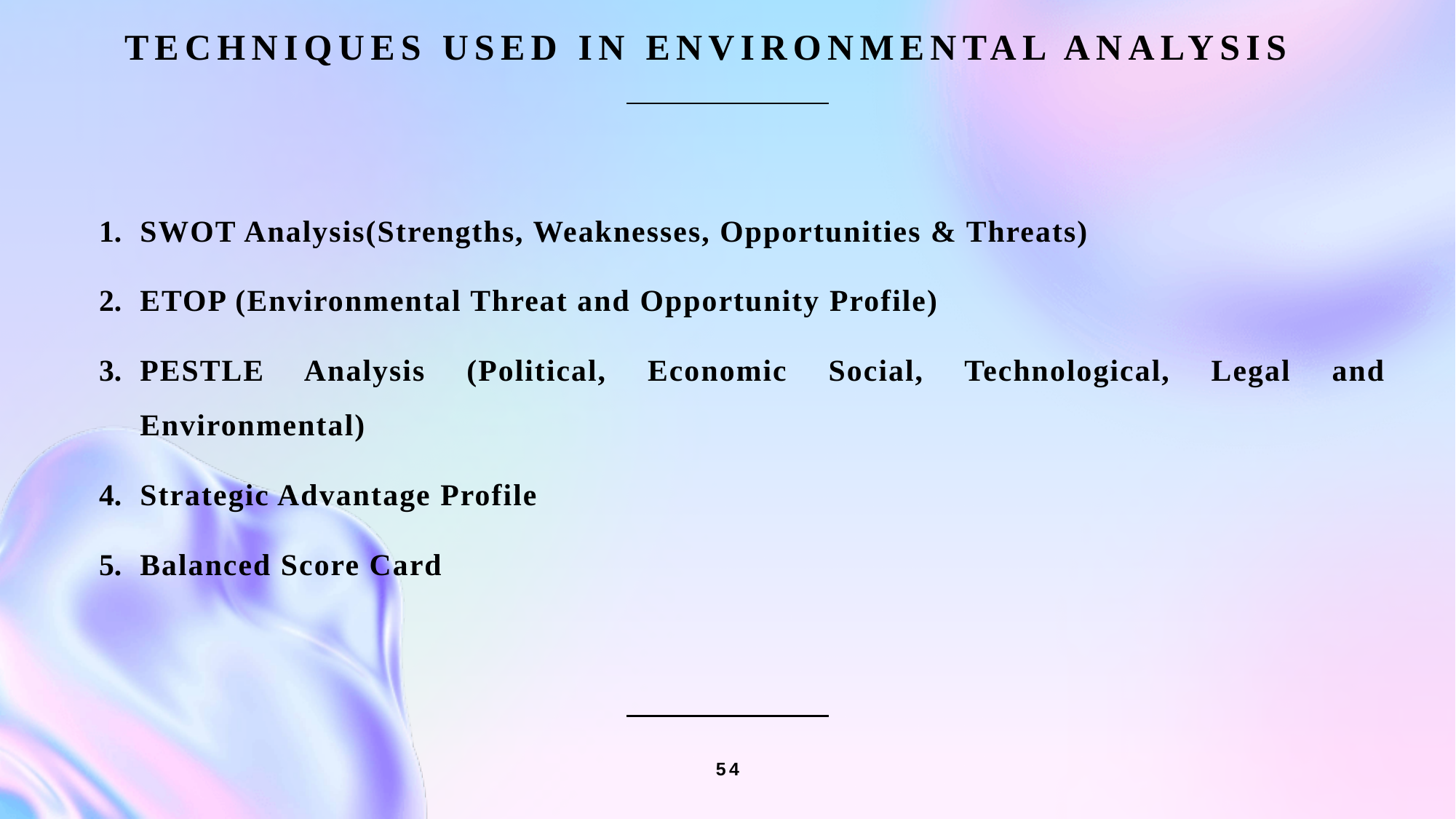

# TECHNIQUES USED IN ENVIRONMENTAL ANALYSIS
SWOT Analysis(Strengths, Weaknesses, Opportunities & Threats)
ETOP (Environmental Threat and Opportunity Profile)
PESTLE Analysis (Political, Economic Social, Technological, Legal and Environmental)
Strategic Advantage Profile
Balanced Score Card

54